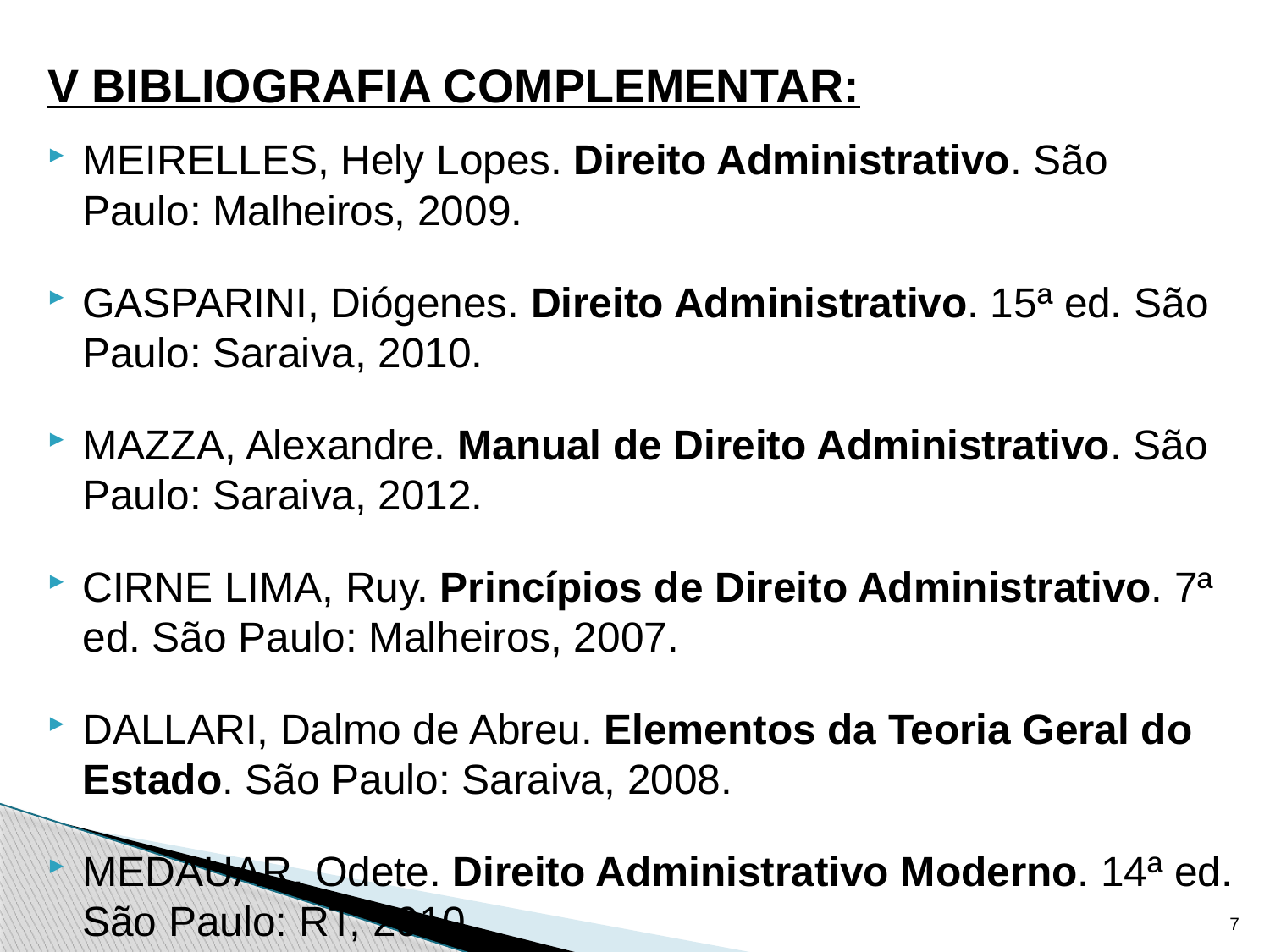

V BIBLIOGRAFIA COMPLEMENTAR:
MEIRELLES, Hely Lopes. Direito Administrativo. São Paulo: Malheiros, 2009.
GASPARINI, Diógenes. Direito Administrativo. 15ª ed. São Paulo: Saraiva, 2010.
MAZZA, Alexandre. Manual de Direito Administrativo. São Paulo: Saraiva, 2012.
CIRNE LIMA, Ruy. Princípios de Direito Administrativo. 7ª ed. São Paulo: Malheiros, 2007.
DALLARI, Dalmo de Abreu. Elementos da Teoria Geral do Estado. São Paulo: Saraiva, 2008.
MEDAUAR, Odete. Direito Administrativo Moderno. 14ª ed. São Paulo: RT, 2010.
7